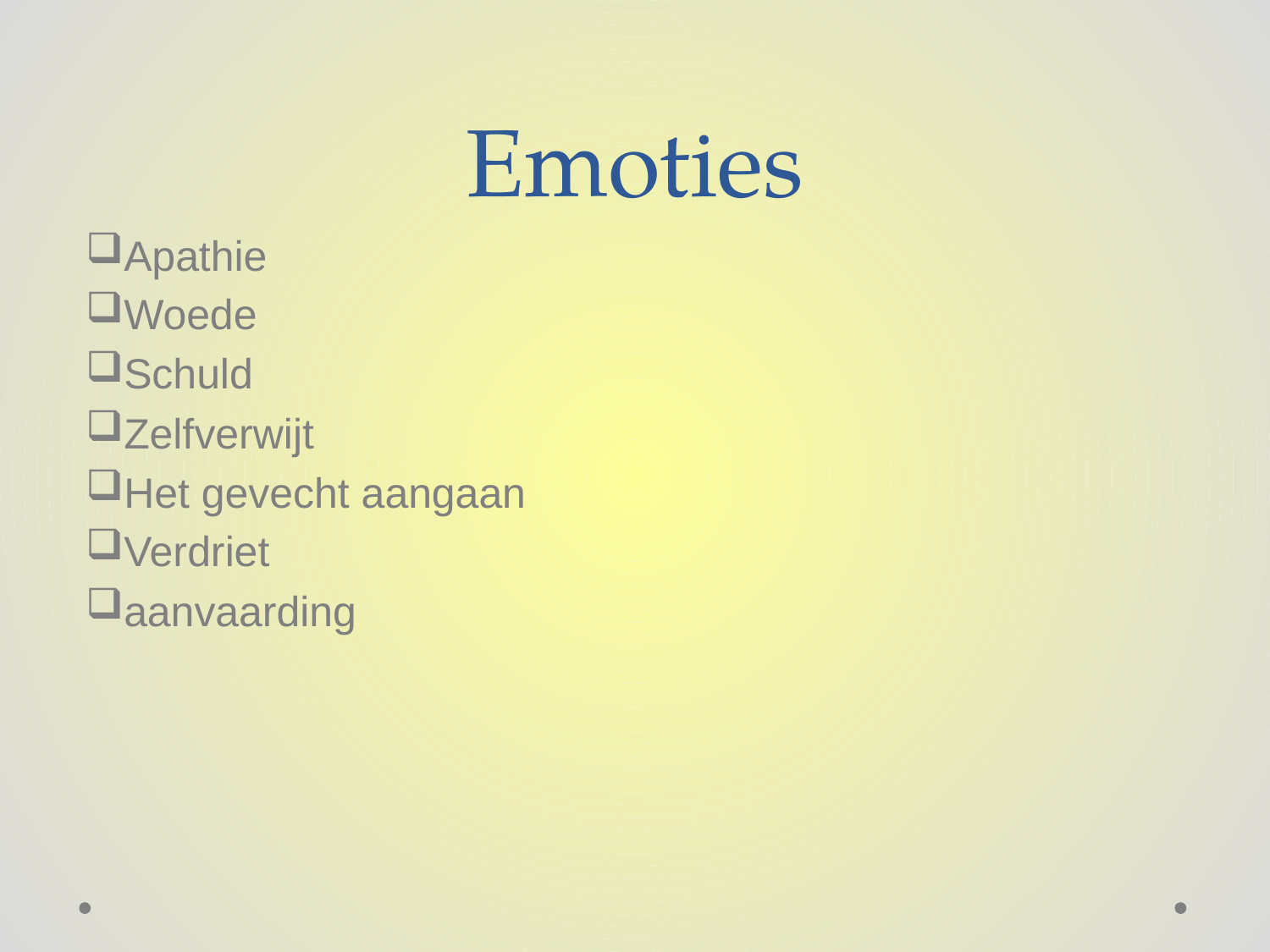

# Emoties
Apathie
Woede
Schuld
Zelfverwijt
Het gevecht aangaan
Verdriet
aanvaarding